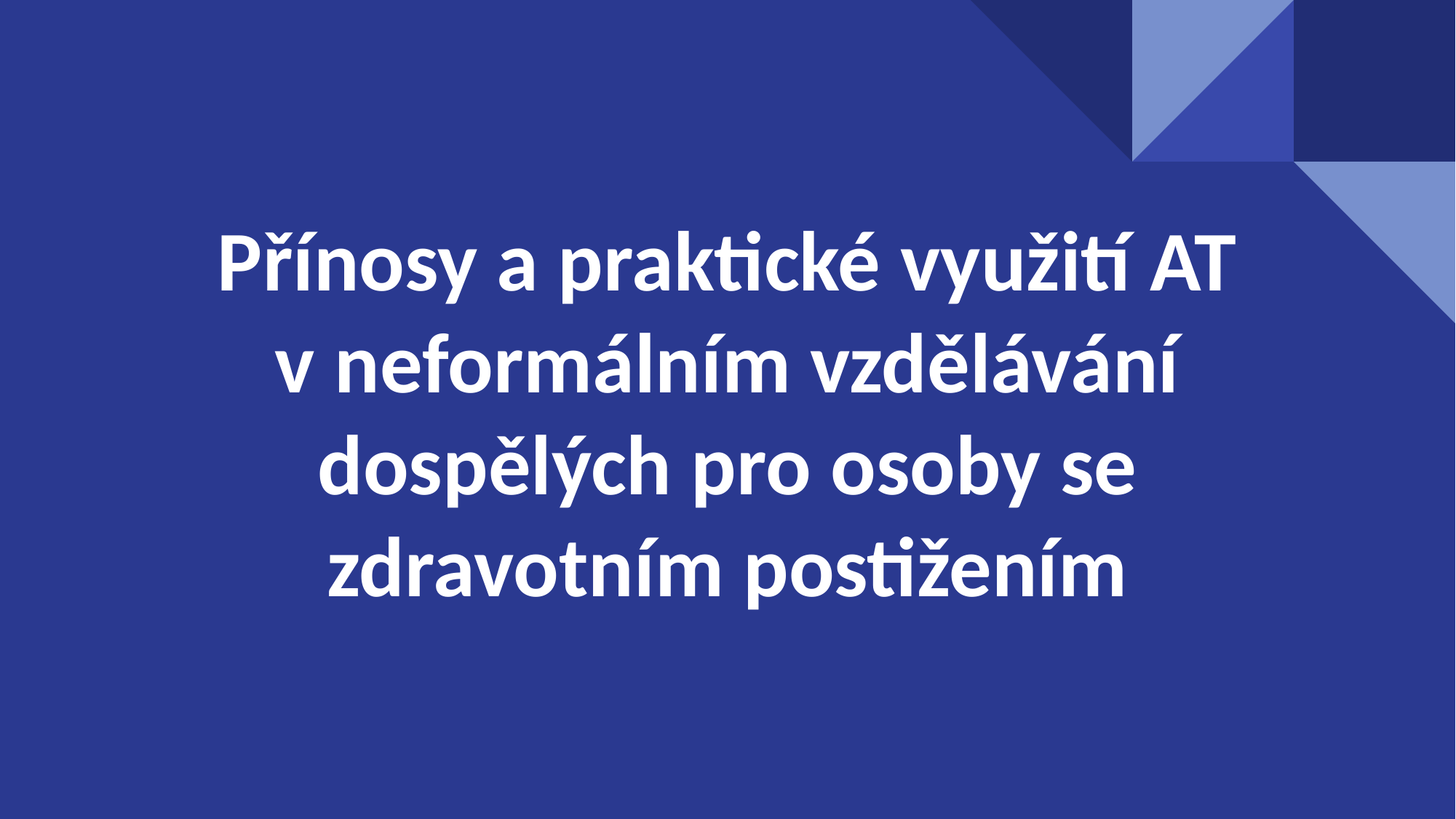

# Přínosy a praktické využití AT v neformálním vzdělávání dospělých pro osoby se zdravotním postižením